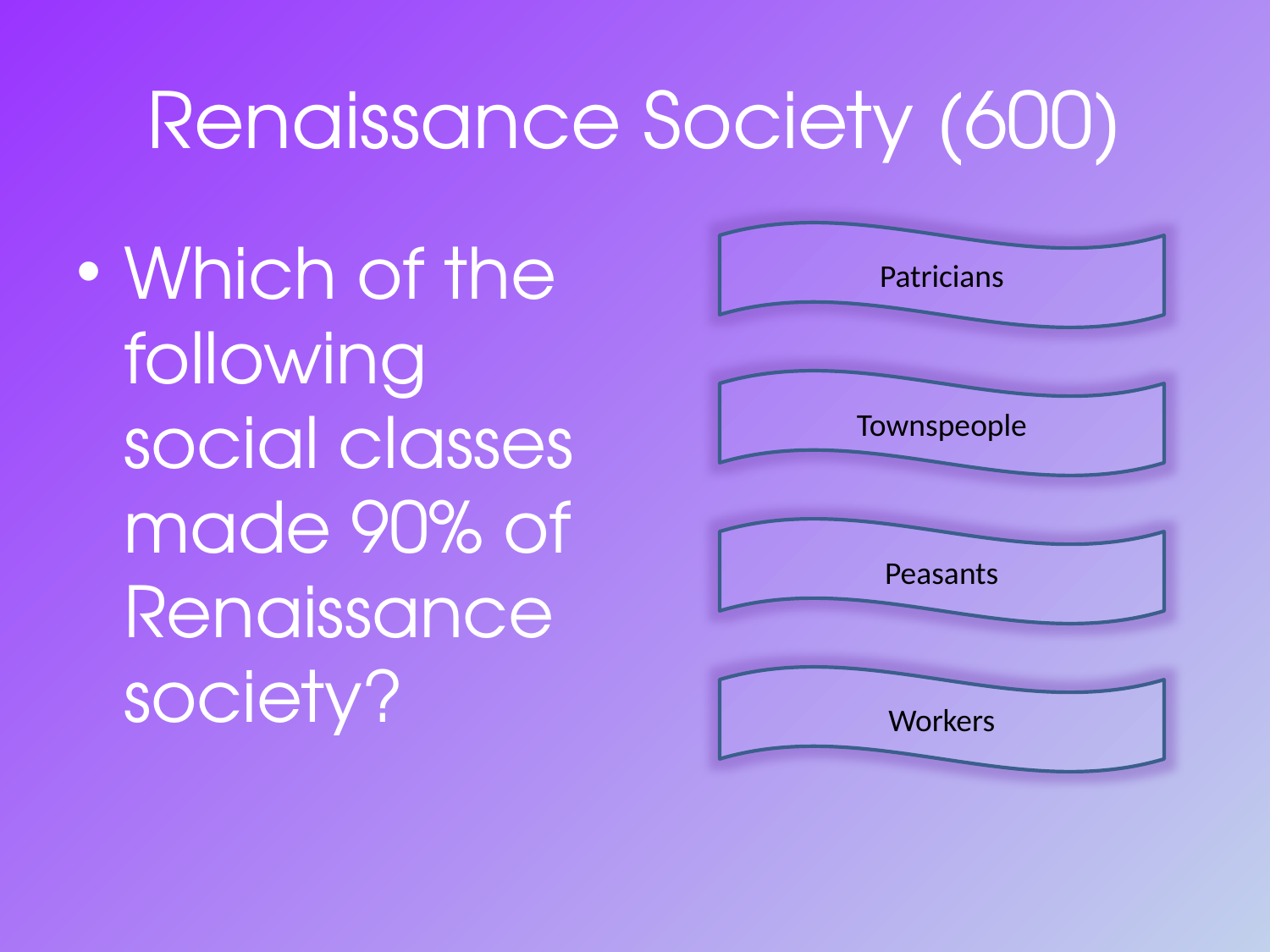

# Renaissance Society (600)
Which of the following social classes made 90% of Renaissance society?
Patricians
Townspeople
Peasants
Workers